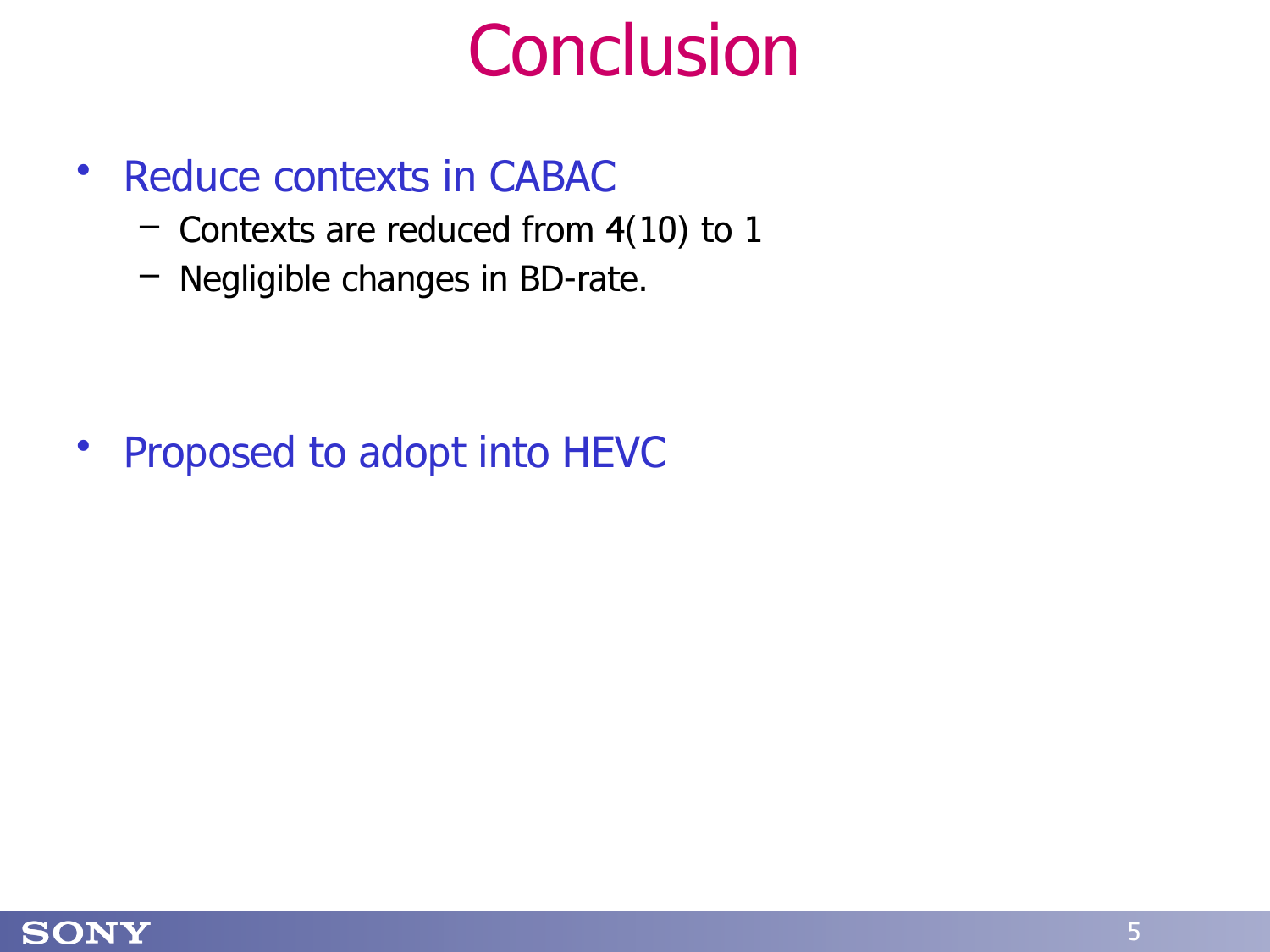

# Conclusion
Reduce contexts in CABAC
Contexts are reduced from 4(10) to 1
Negligible changes in BD-rate.

Proposed to adopt into HEVC

5